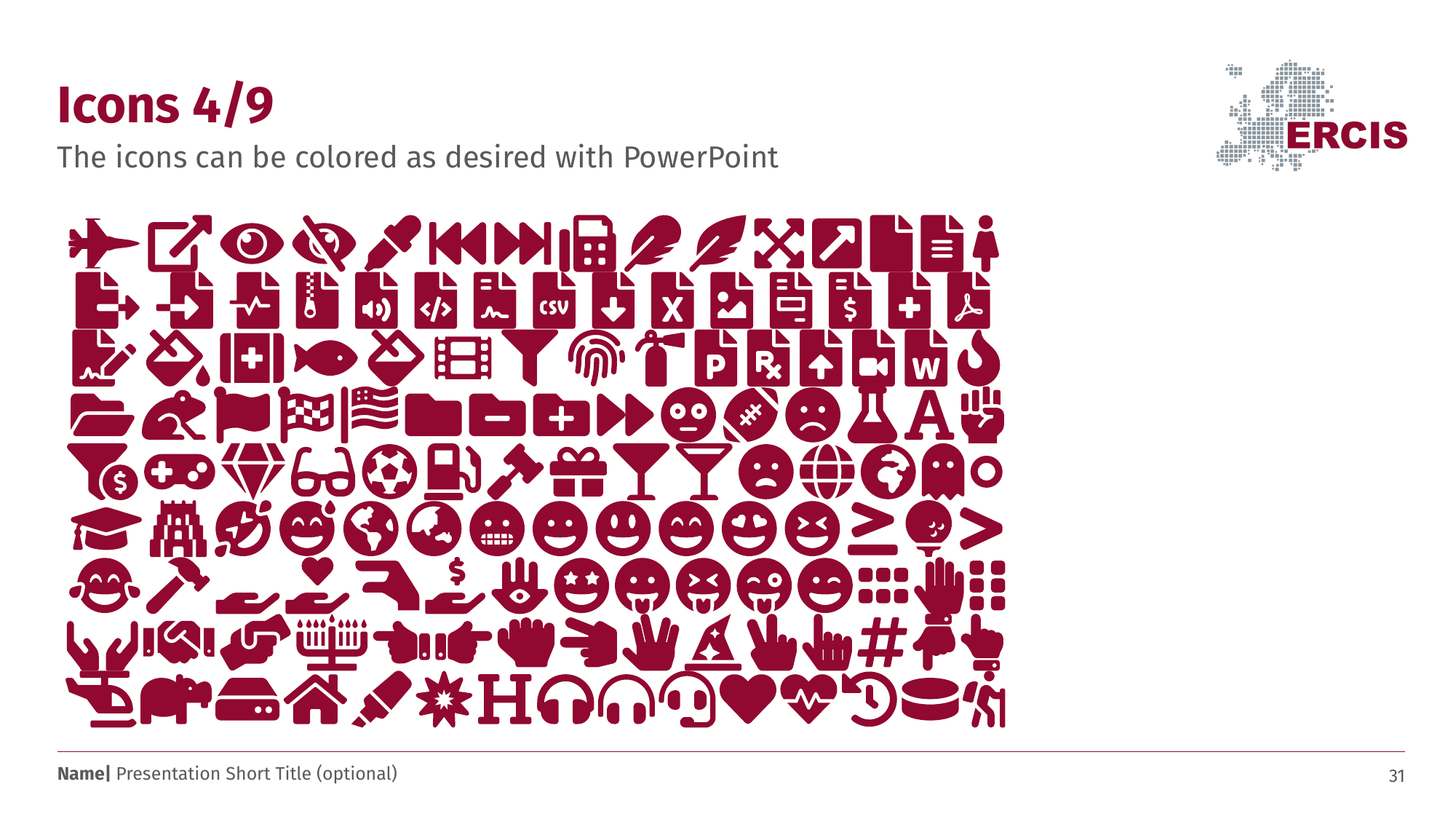

# Icons 4/9
The icons can be colored as desired with PowerPoint

31